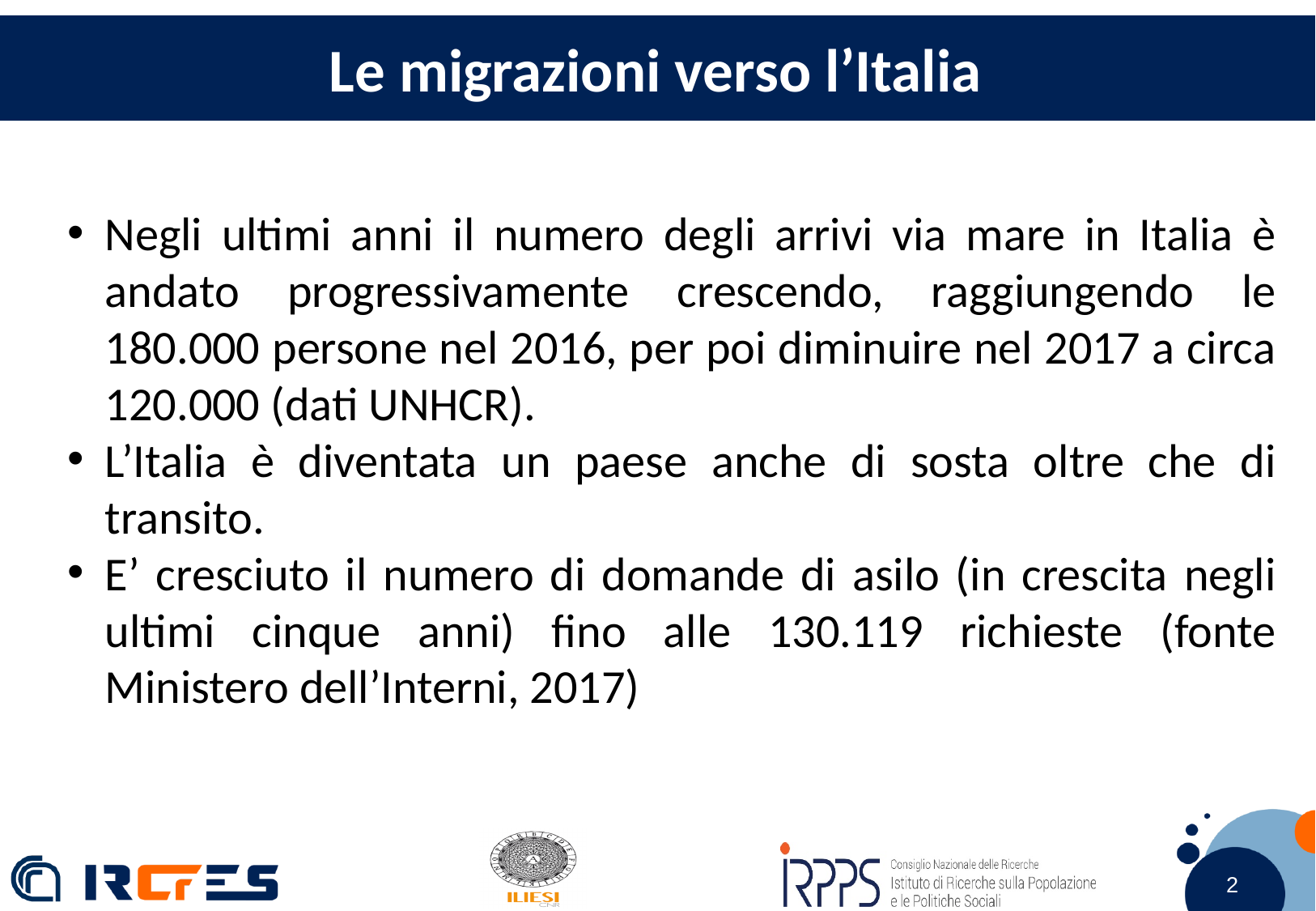

Le migrazioni verso l’Italia
Negli ultimi anni il numero degli arrivi via mare in Italia è andato progressivamente crescendo, raggiungendo le 180.000 persone nel 2016, per poi diminuire nel 2017 a circa 120.000 (dati UNHCR).
L’Italia è diventata un paese anche di sosta oltre che di transito.
E’ cresciuto il numero di domande di asilo (in crescita negli ultimi cinque anni) fino alle 130.119 richieste (fonte Ministero dell’Interni, 2017)